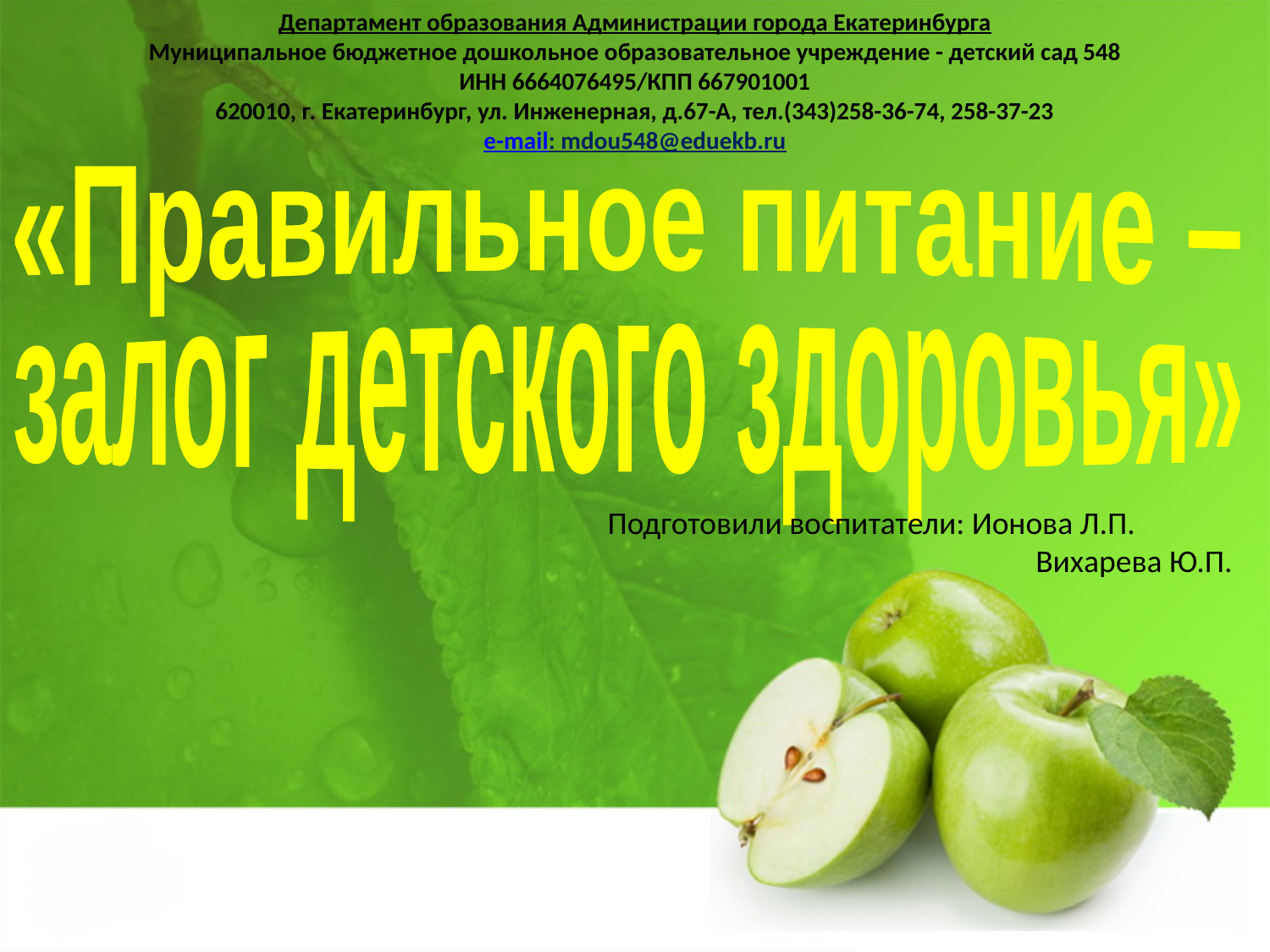

# Департамент образования Администрации города Екатеринбурга Муниципальное бюджетное дошкольное образовательное учреждение - детский сад 548 ИНН 6664076495/КПП 667901001 620010, г. Екатеринбург, ул. Инженерная, д.67-А, тел.(343)258-36-74, 258-37-23 e-mail: mdou548@eduekb.ru
«Правильное питание –
залог детского здоровья»
Подготовили воспитатели: Ионова Л.П.
Вихарева Ю.П.